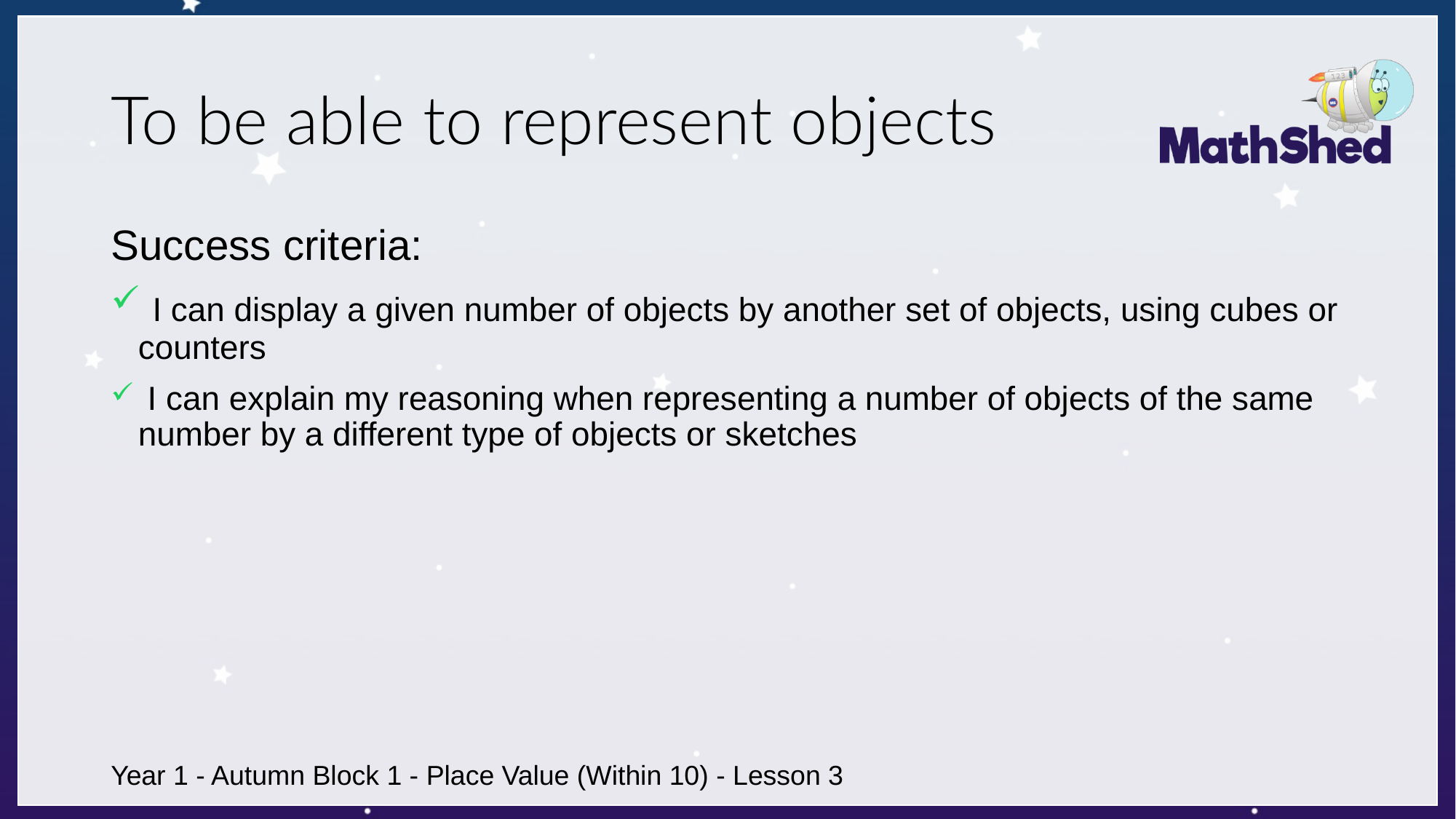

# To be able to represent objects
Success criteria:
 I can display a given number of objects by another set of objects, using cubes or counters
 I can explain my reasoning when representing a number of objects of the same number by a different type of objects or sketches
Year 1 - Autumn Block 1 - Place Value (Within 10) - Lesson 3